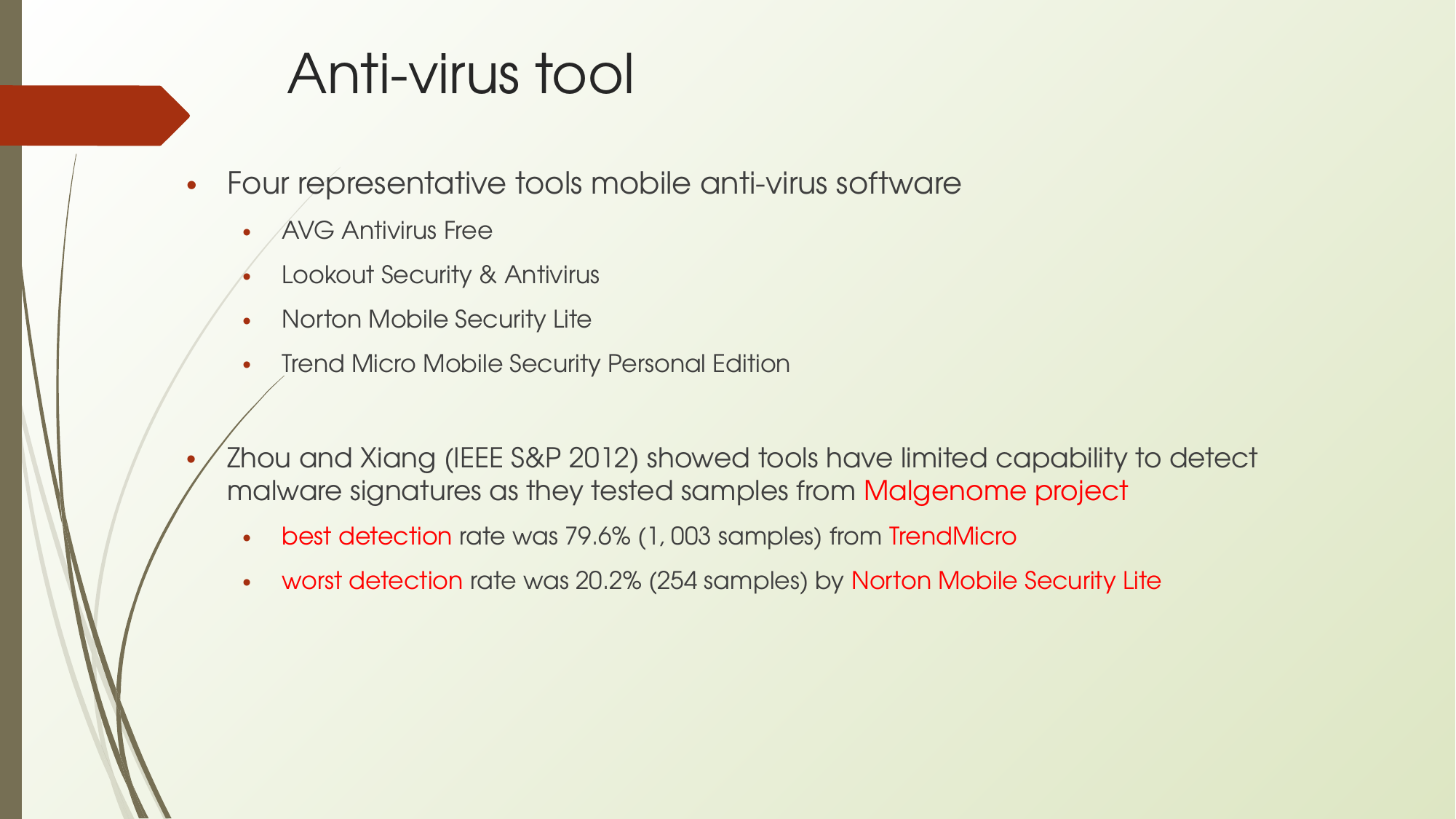

# Anti-virus tool
Four representative tools mobile anti-virus software
AVG Antivirus Free
Lookout Security & Antivirus
Norton Mobile Security Lite
Trend Micro Mobile Security Personal Edition

Zhou and Xiang (IEEE S&P 2012) showed tools have limited capability to detect malware signatures as they tested samples from Malgenome project
best detection rate was 79.6% (1, 003 samples) from TrendMicro
worst detection rate was 20.2% (254 samples) by Norton Mobile Security Lite